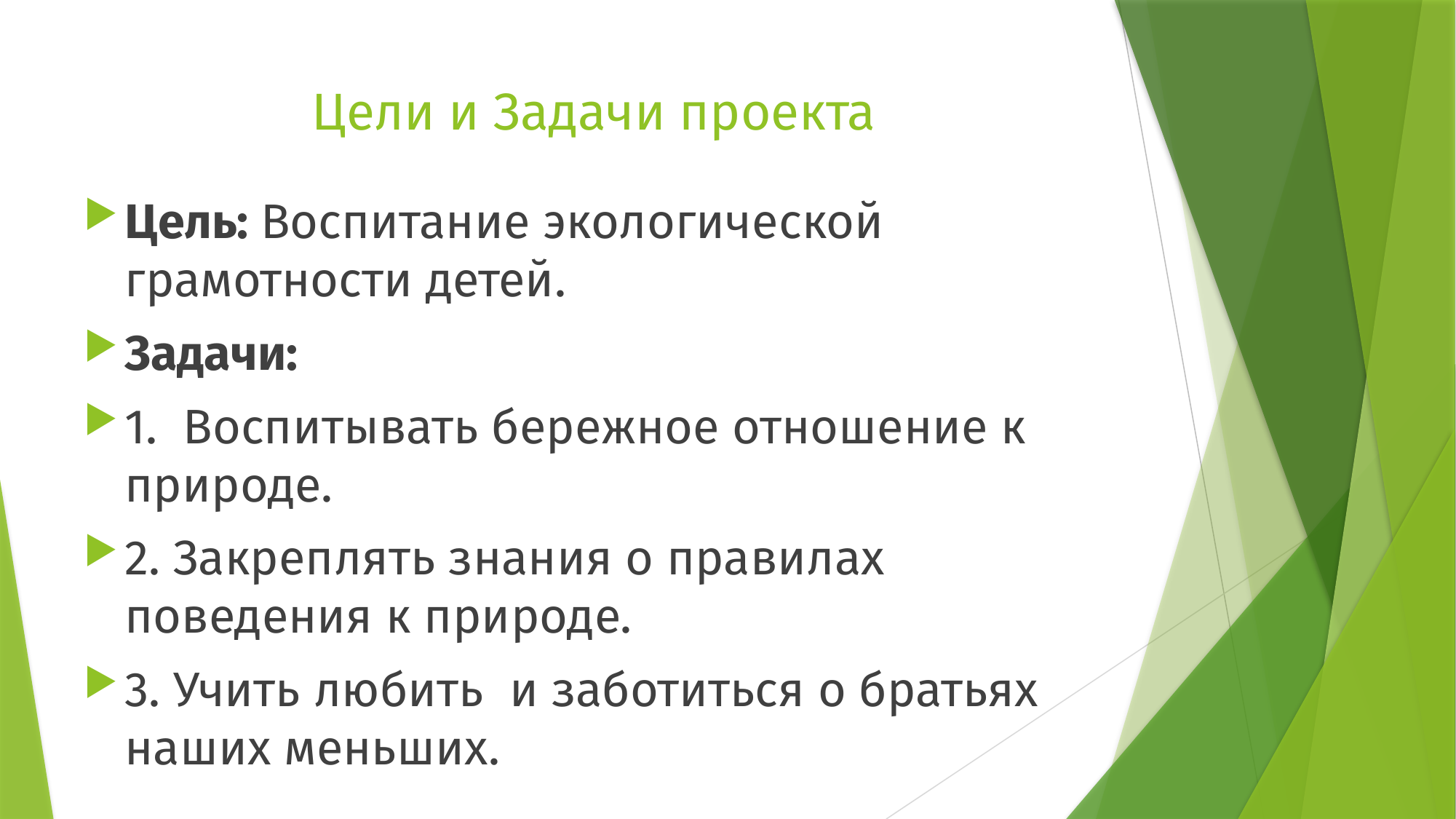

# Цели и Задачи проекта
Цель: Воспитание экологической грамотности детей.
Задачи:
1.  Воспитывать бережное отношение к природе.
2. Закреплять знания о правилах поведения к природе.
3. Учить любить  и заботиться о братьях наших меньших.